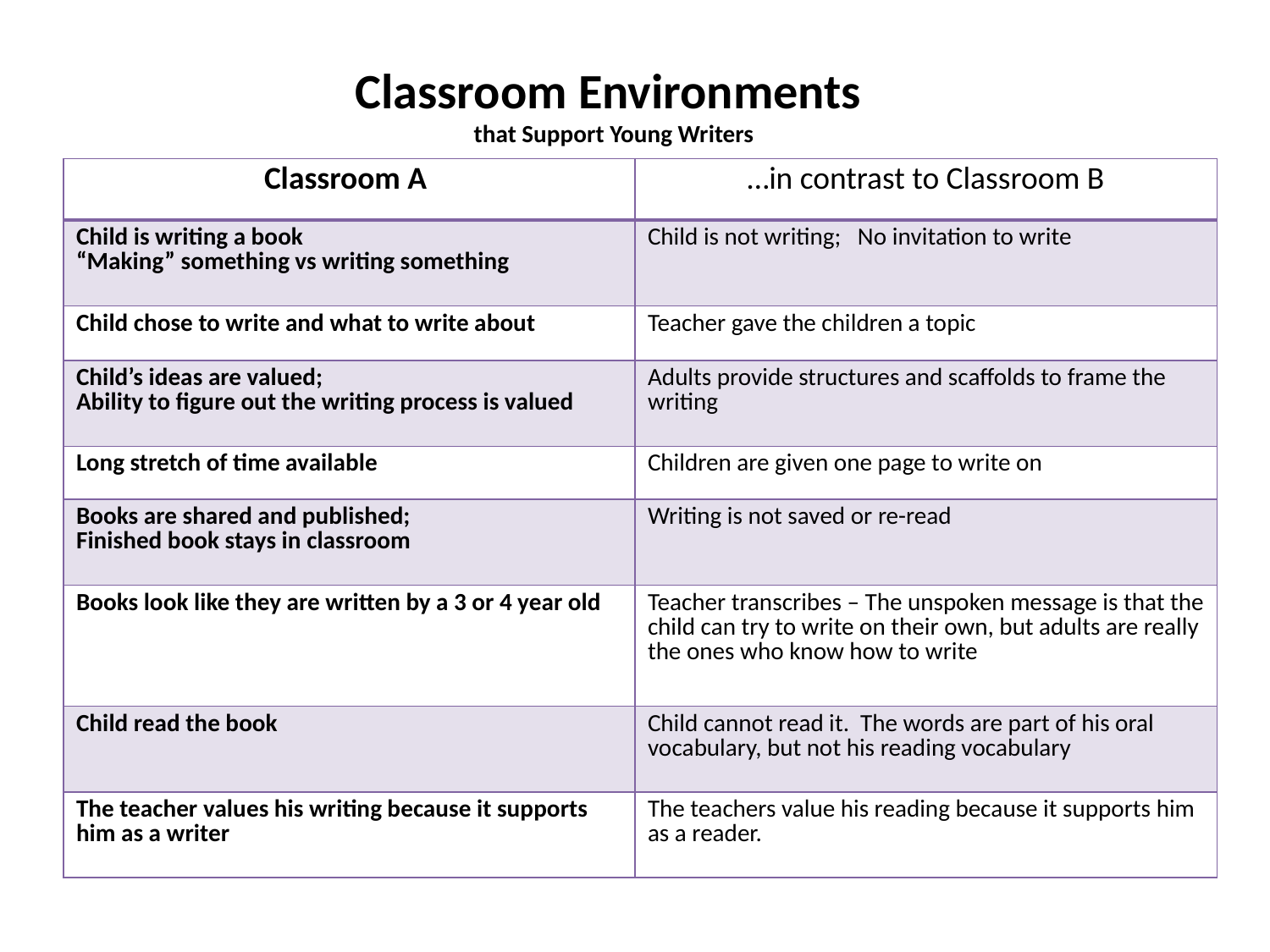

Classroom Environments
that Support Young Writers
| Classroom A | …in contrast to Classroom B |
| --- | --- |
| Child is writing a book “Making” something vs writing something | Child is not writing; No invitation to write |
| Child chose to write and what to write about | Teacher gave the children a topic |
| Child’s ideas are valued; Ability to figure out the writing process is valued | Adults provide structures and scaffolds to frame the writing |
| Long stretch of time available | Children are given one page to write on |
| Books are shared and published; Finished book stays in classroom | Writing is not saved or re-read |
| Books look like they are written by a 3 or 4 year old | Teacher transcribes – The unspoken message is that the child can try to write on their own, but adults are really the ones who know how to write |
| Child read the book | Child cannot read it. The words are part of his oral vocabulary, but not his reading vocabulary |
| The teacher values his writing because it supports him as a writer | The teachers value his reading because it supports him as a reader. |